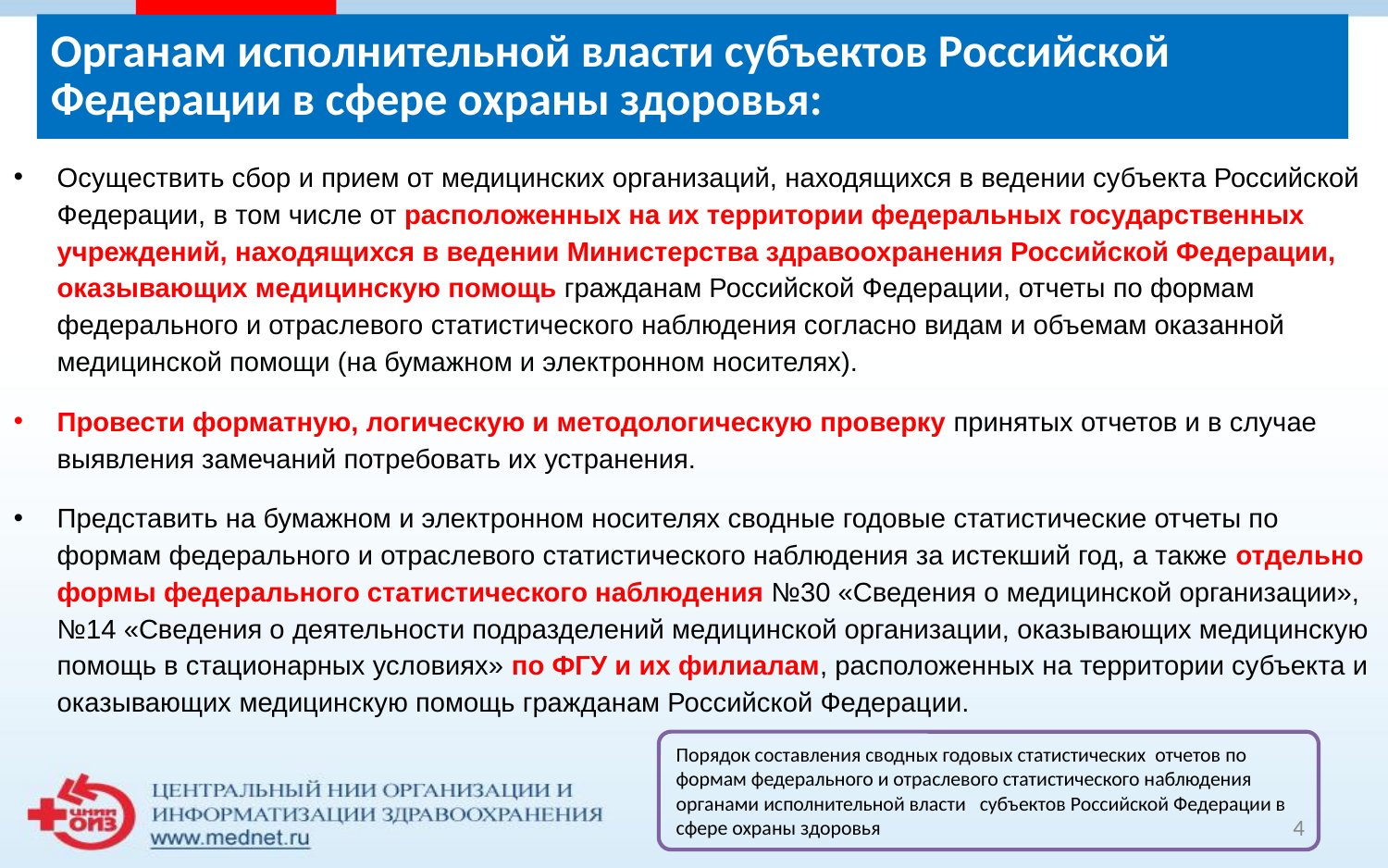

# Органам исполнительной власти субъектов Российской Федерации в сфере охраны здоровья:
Осуществить сбор и прием от медицинских организаций, находящихся в ведении субъекта Российской Федерации, в том числе от расположенных на их территории федеральных государственных учреждений, находящихся в ведении Министерства здравоохранения Российской Федерации, оказывающих медицинскую помощь гражданам Российской Федерации, отчеты по формам федерального и отраслевого статистического наблюдения согласно видам и объемам оказанной медицинской помощи (на бумажном и электронном носителях).
Провести форматную, логическую и методологическую проверку принятых отчетов и в случае выявления замечаний потребовать их устранения.
Представить на бумажном и электронном носителях сводные годовые статистические отчеты по формам федерального и отраслевого статистического наблюдения за истекший год, а также отдельно формы федерального статистического наблюдения №30 «Сведения о медицинской организации», №14 «Сведения о деятельности подразделений медицинской организации, оказывающих медицинскую помощь в стационарных условиях» по ФГУ и их филиалам, расположенных на территории субъекта и оказывающих медицинскую помощь гражданам Российской Федерации.
Порядок составления сводных годовых статистических  отчетов по формам федерального и отраслевого статистического наблюдения органами исполнительной власти   субъектов Российской Федерации в сфере охраны здоровья
4